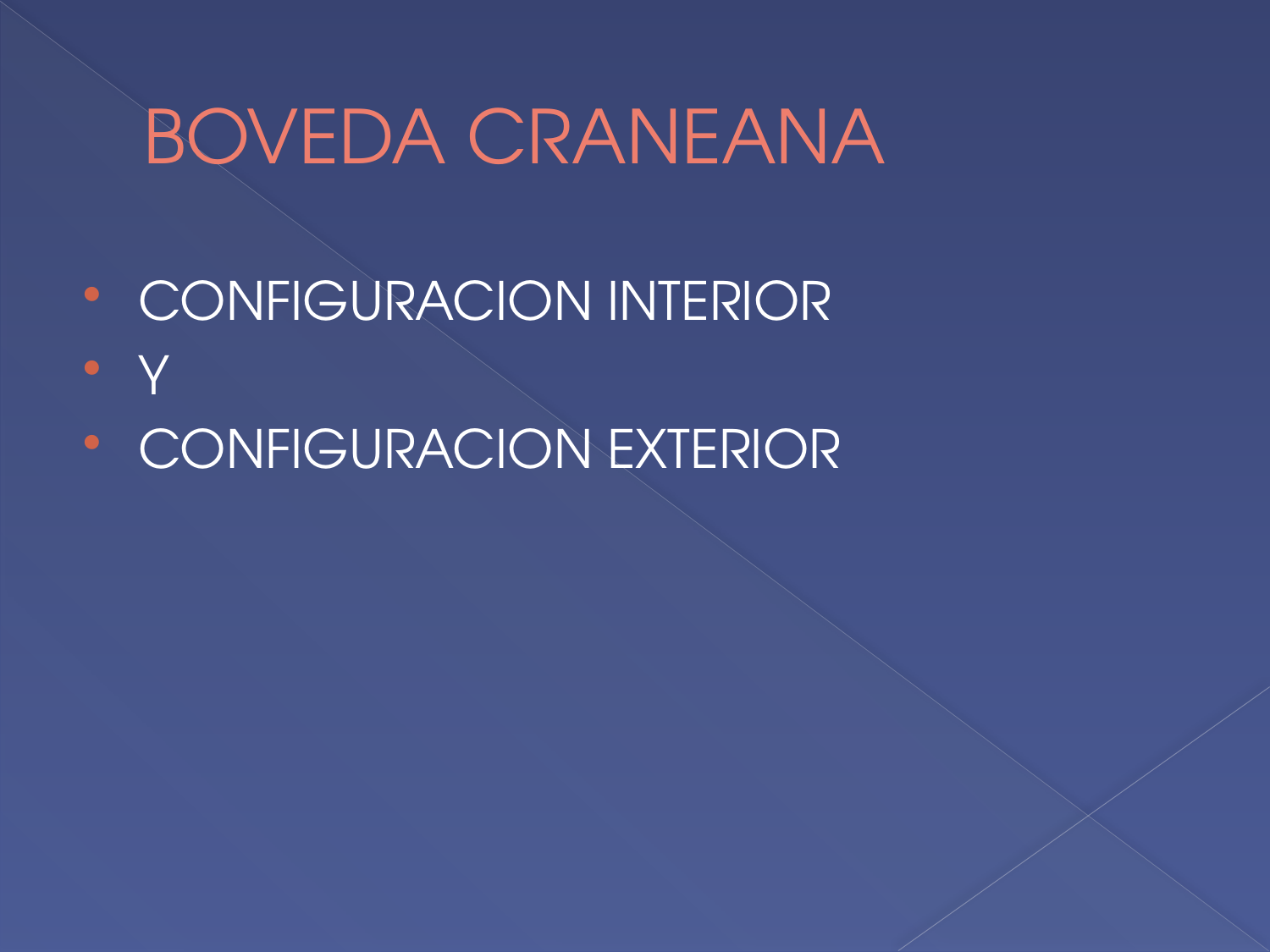

# BOVEDA CRANEANA
CONFIGURACION INTERIOR
Y
CONFIGURACION EXTERIOR